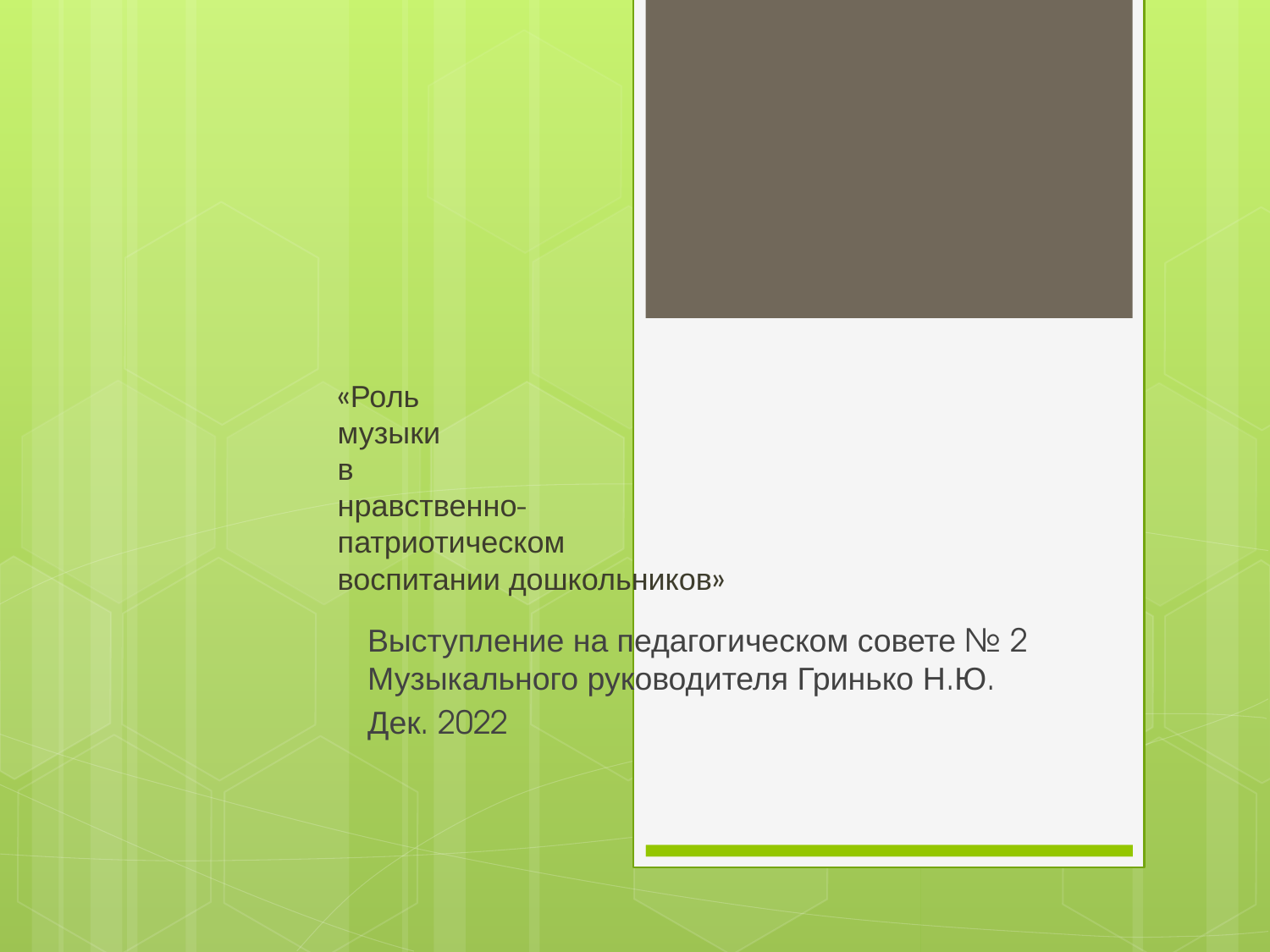

# «Роль музыки в нравственно- патриотическом воспитании дошкольников»
Выступление на педагогическом совете № 2 Музыкального руководителя Гринько Н.Ю.
Дек. 2022